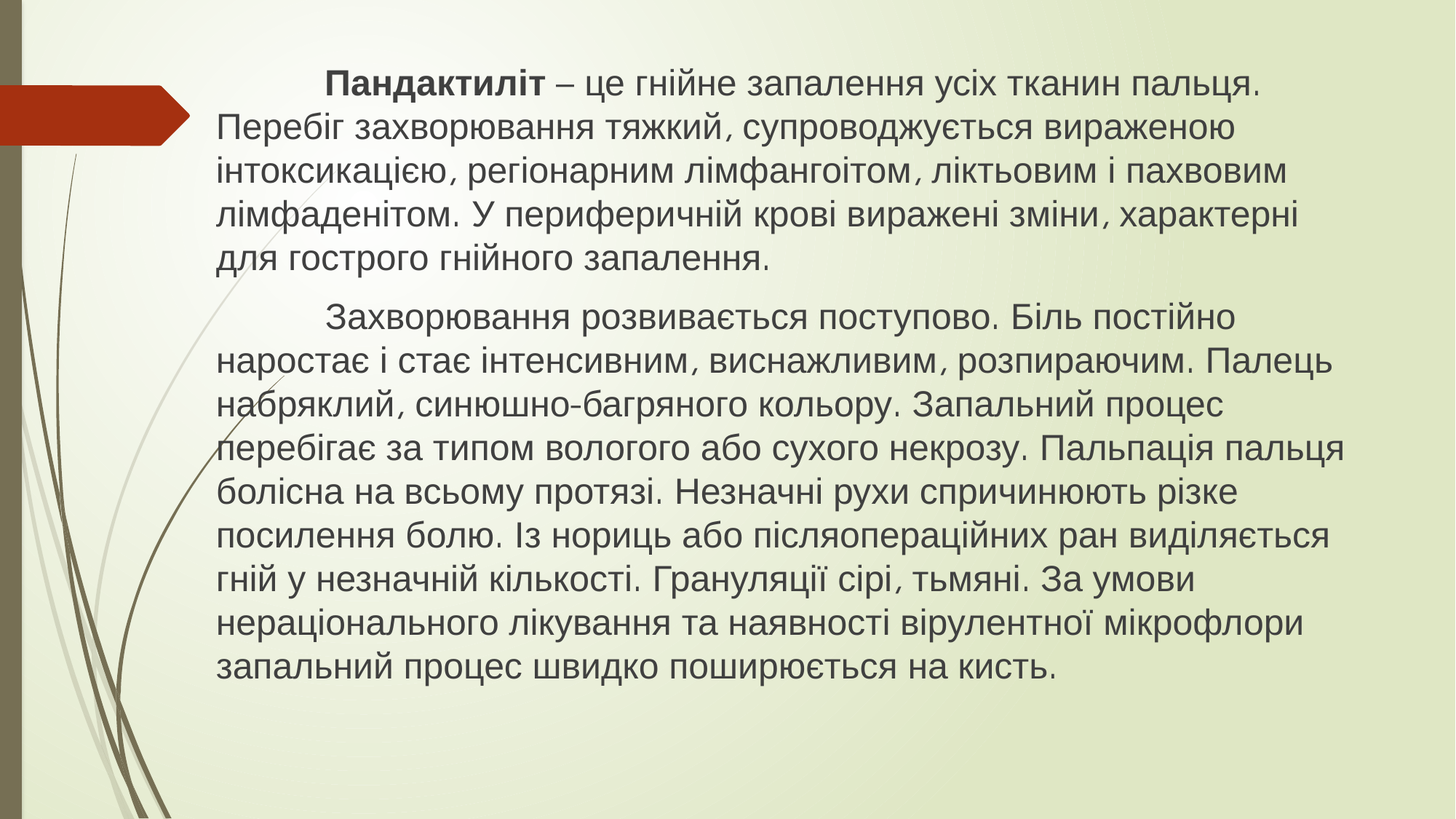

Пандактиліт – це гнійне запалення усіх тканин пальця. Перебіг захворювання тяжкий, супроводжується вираженою інтоксикацією, регіонарним лімфангоітом, ліктьовим і пахвовим лімфаденітом. У периферичній крові виражені зміни, характерні для гострого гнійного запалення.
	Захворювання розвивається поступово. Біль постійно наростає і стає інтенсивним, виснажливим, розпираючим. Палець набряклий, синюшно-багряного кольору. Запальний процес перебігає за типом вологого або сухого некрозу. Пальпація пальця болісна на всьому протязі. Незначні рухи спричинюють різке посилення болю. Із нориць або післяопераційних ран виділяється гній у незначній кількості. Грануляції сірі, тьмяні. За умови нераціонального лікування та наявності вірулентної мікрофлори запальний процес швидко поширюється на кисть.